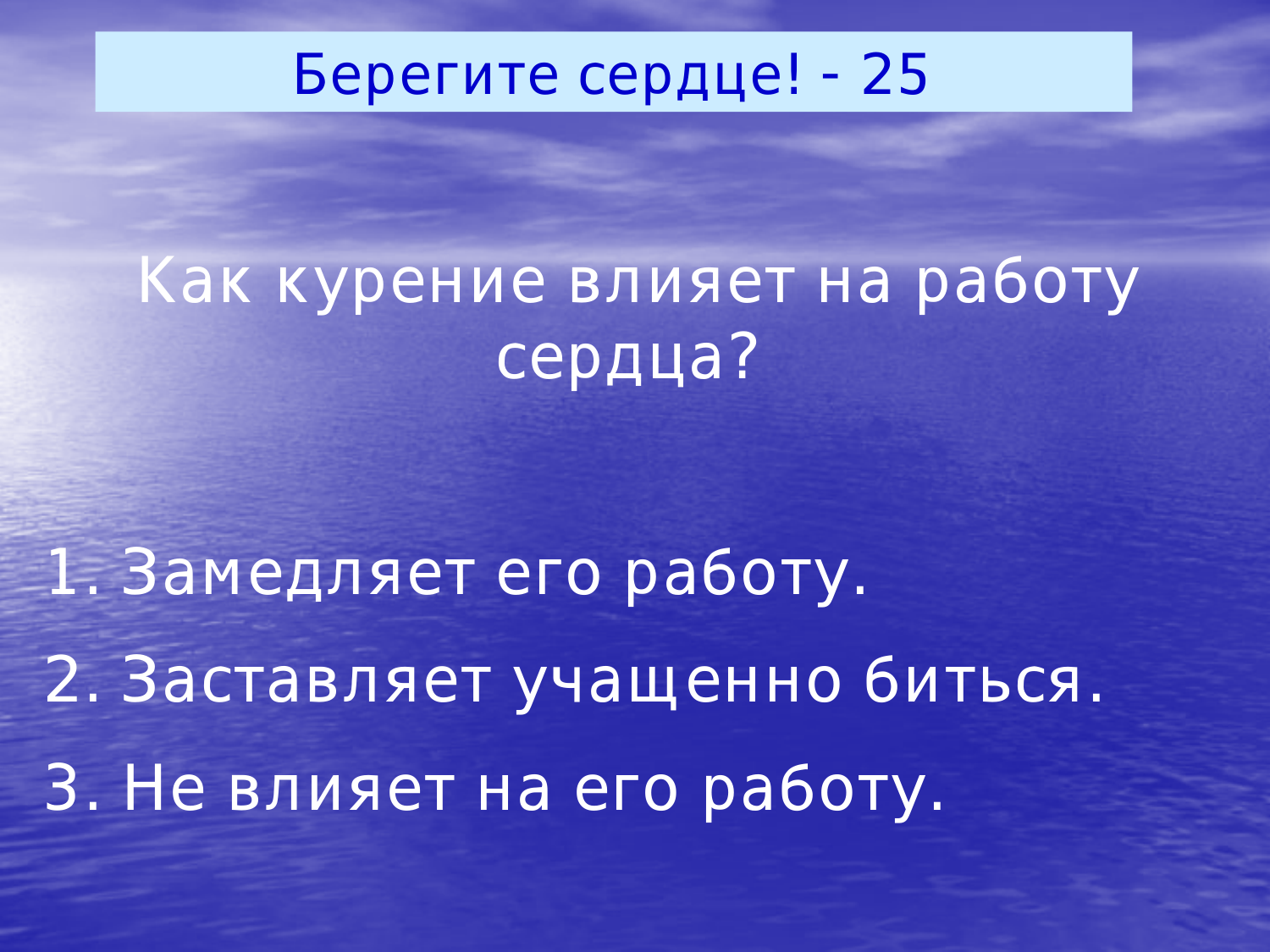

Берегите сердце! - 25
Как курение влияет на работу сердца?

1. Замедляет его работу.
2. Заставляет учащенно биться.
3. Не влияет на его работу.